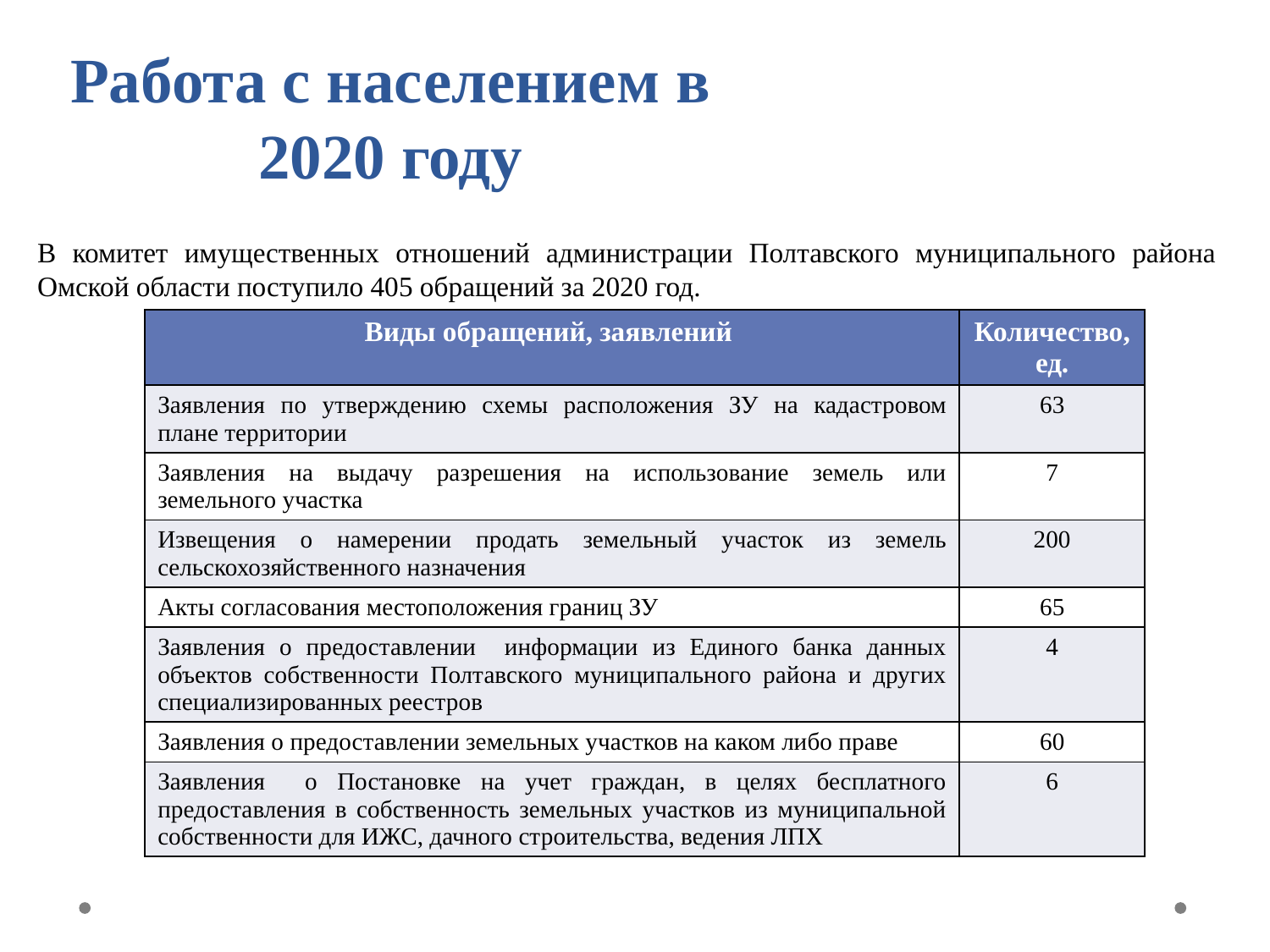

Работа с населением в 2020 году
В комитет имущественных отношений администрации Полтавского муниципального района Омской области поступило 405 обращений за 2020 год.
| Виды обращений, заявлений | Количество, ед. |
| --- | --- |
| Заявления по утверждению схемы расположения ЗУ на кадастровом плане территории | 63 |
| Заявления на выдачу разрешения на использование земель или земельного участка | 7 |
| Извещения о намерении продать земельный участок из земель сельскохозяйственного назначения | 200 |
| Акты согласования местоположения границ ЗУ | 65 |
| Заявления о предоставлении информации из Единого банка данных объектов собственности Полтавского муниципального района и других специализированных реестров | 4 |
| Заявления о предоставлении земельных участков на каком либо праве | 60 |
| Заявления о Постановке на учет граждан, в целях бесплатного предоставления в собственность земельных участков из муниципальной собственности для ИЖС, дачного строительства, ведения ЛПХ | 6 |